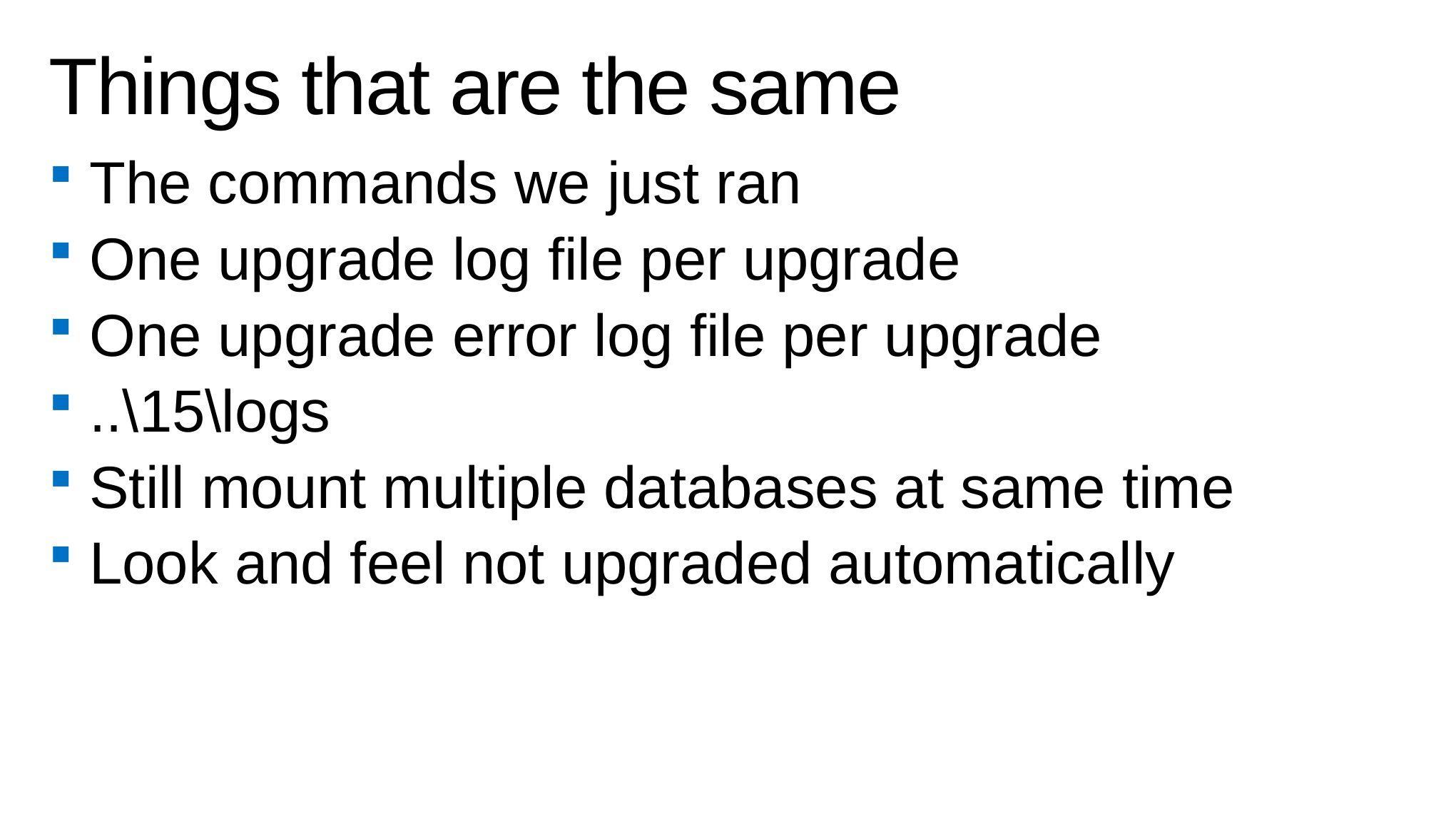

# Things that are the same
The commands we just ran
One upgrade log file per upgrade
One upgrade error log file per upgrade
..\15\logs
Still mount multiple databases at same time
Look and feel not upgraded automatically